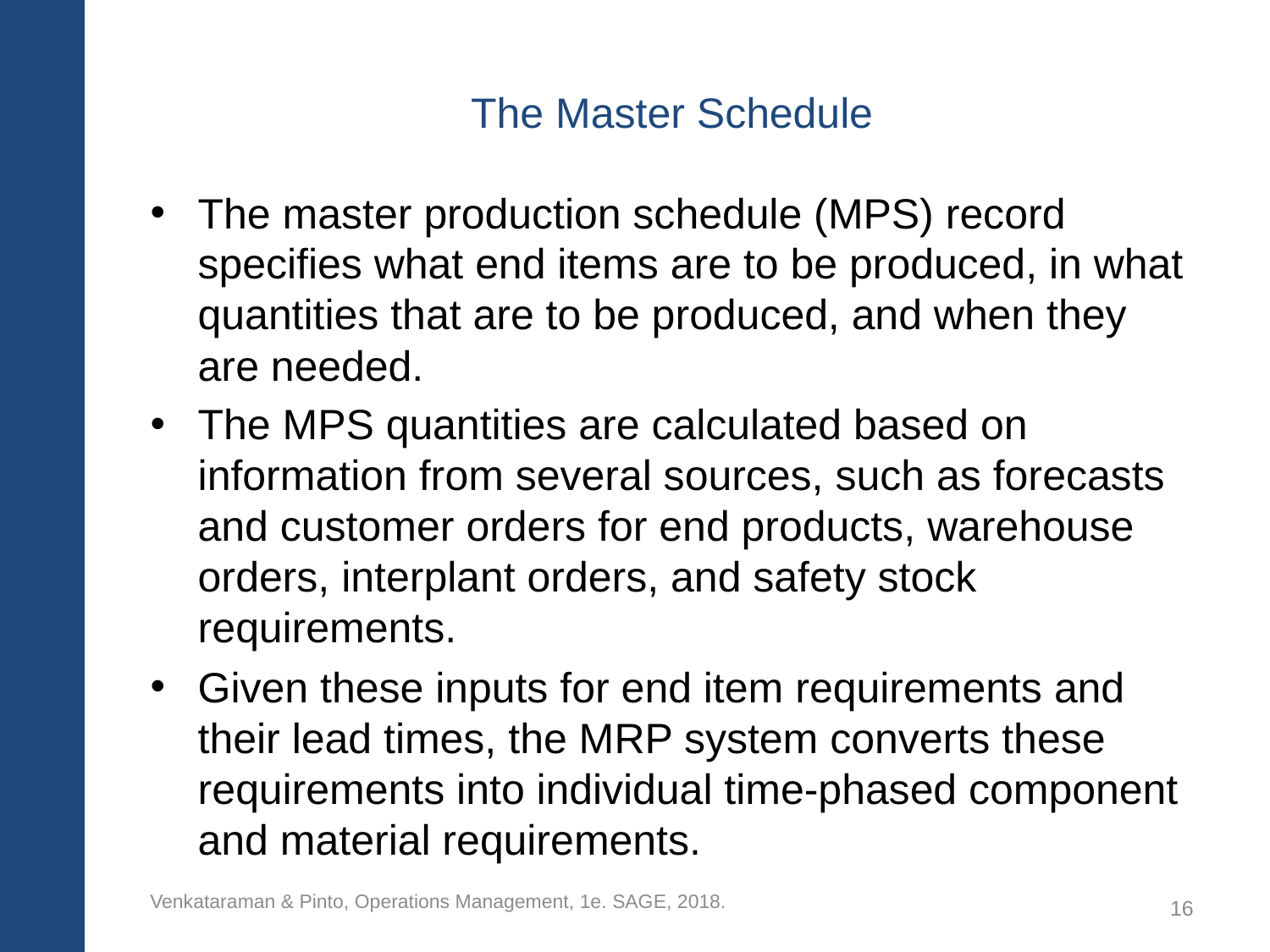

# The Master Schedule
The master production schedule (MPS) record specifies what end items are to be produced, in what quantities that are to be produced, and when they are needed.
The MPS quantities are calculated based on information from several sources, such as forecasts and customer orders for end products, warehouse orders, interplant orders, and safety stock requirements.
Given these inputs for end item requirements and their lead times, the MRP system converts these requirements into individual time-phased component and material requirements.
Venkataraman & Pinto, Operations Management, 1e. SAGE, 2018.
16